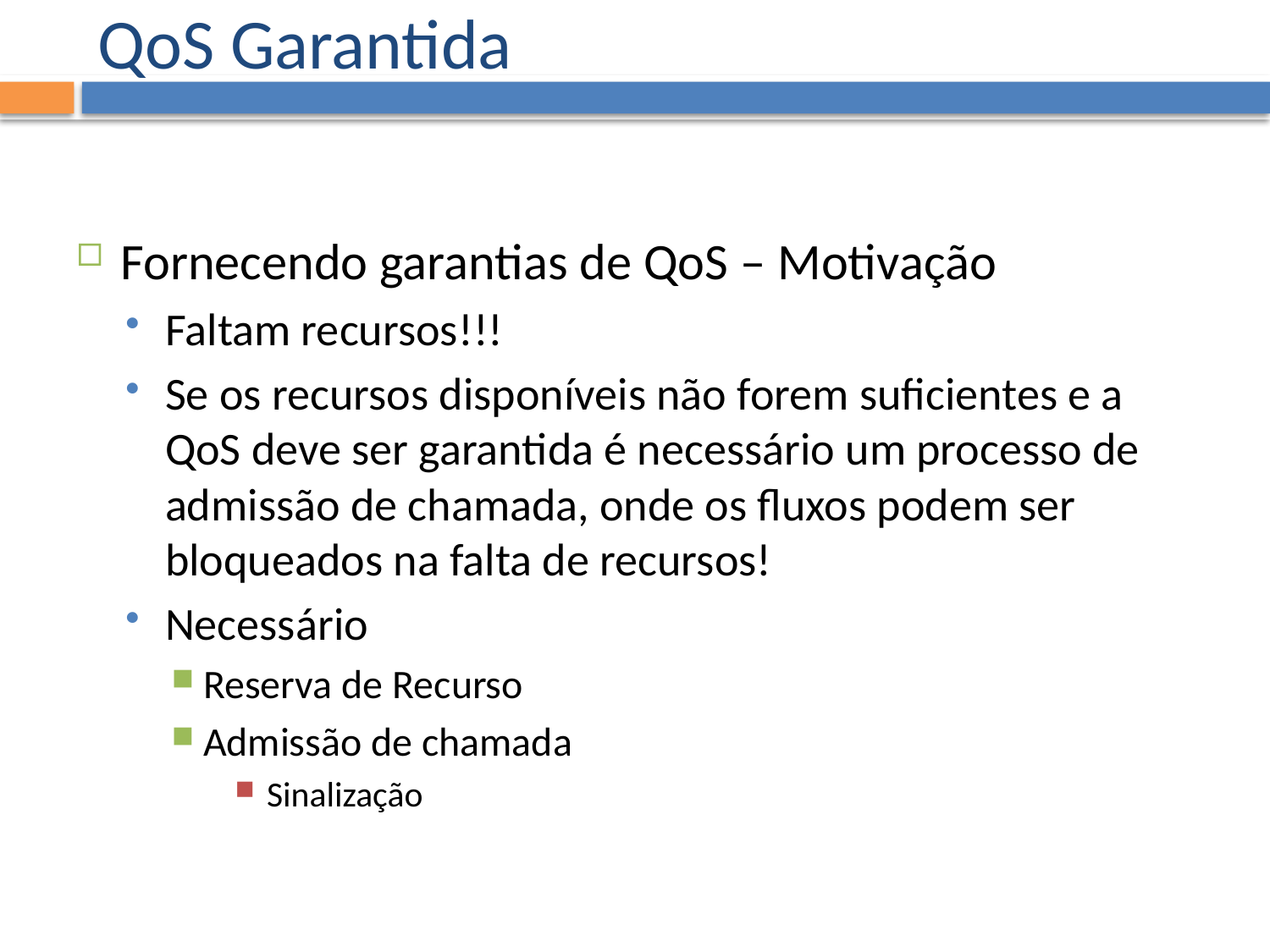

# QoS Garantida
Fornecendo garantias de QoS – Motivação
Faltam recursos!!!
Se os recursos disponíveis não forem suficientes e a QoS deve ser garantida é necessário um processo de admissão de chamada, onde os fluxos podem ser bloqueados na falta de recursos!
Necessário
Reserva de Recurso
Admissão de chamada
Sinalização